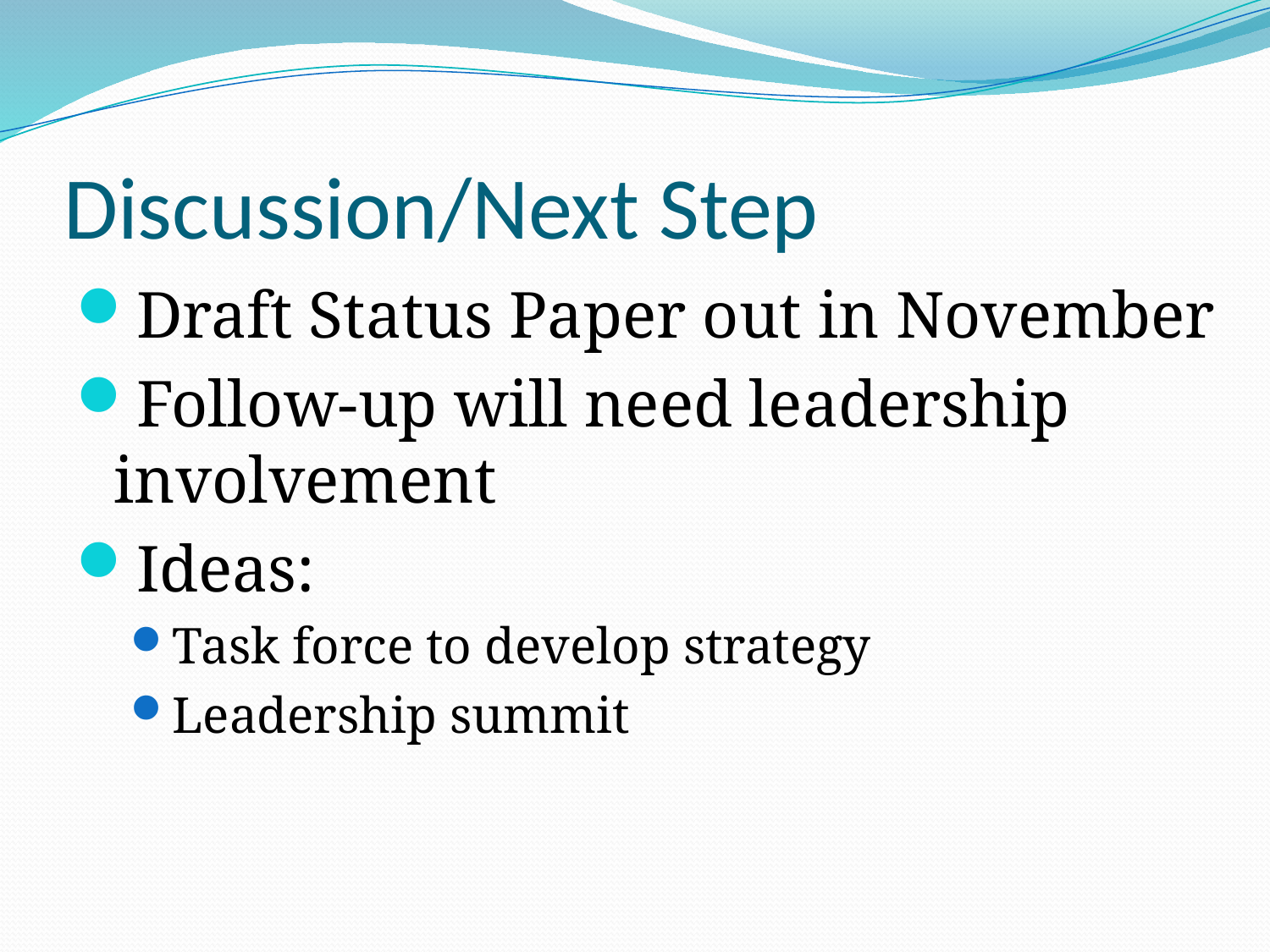

# Discussion/Next Step
Draft Status Paper out in November
Follow-up will need leadership involvement
Ideas:
Task force to develop strategy
Leadership summit